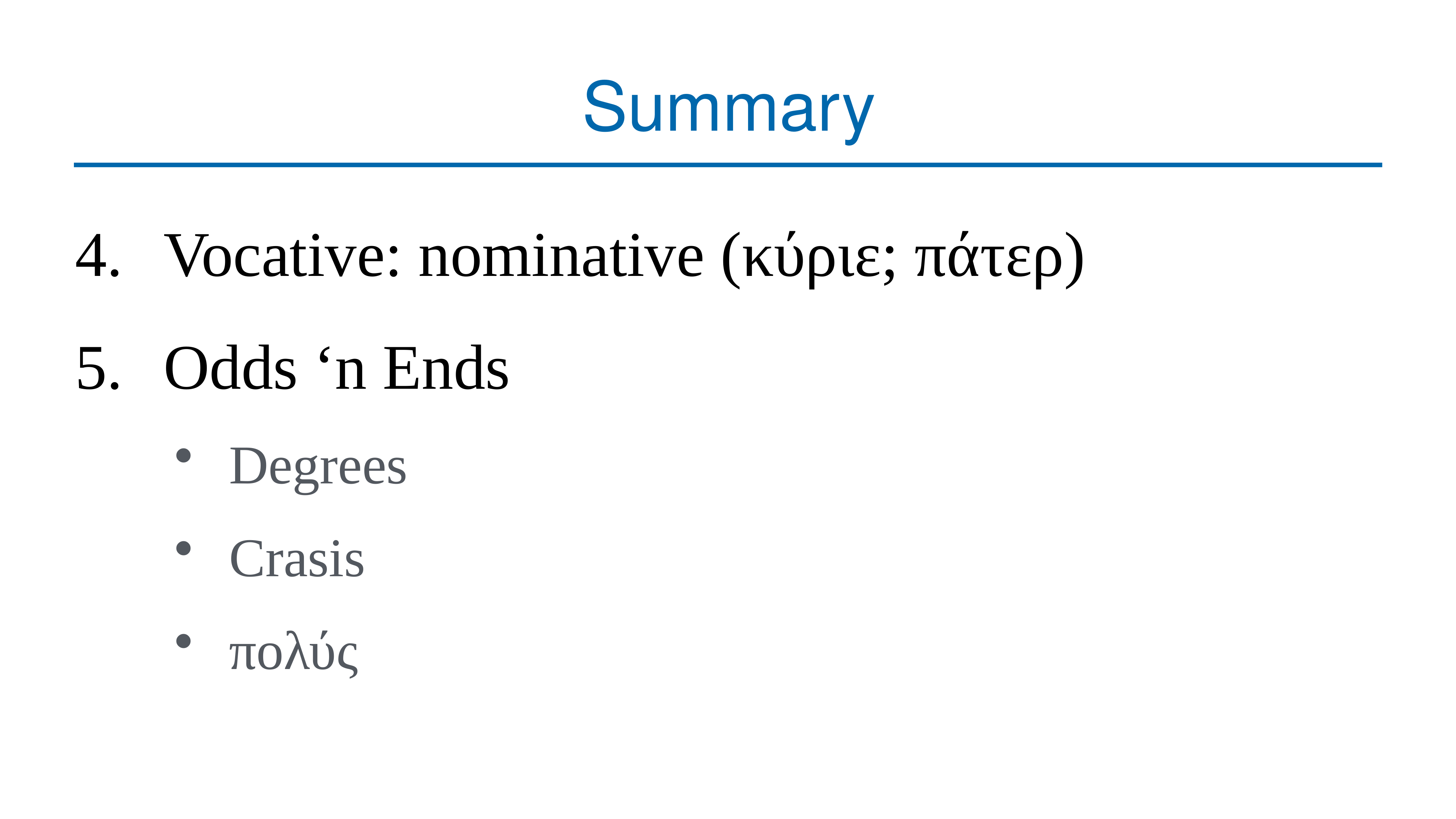

# Summary
Vocative: nominative (κύριε; πάτερ)
Odds ‘n Ends
Degrees
Crasis
πολύς